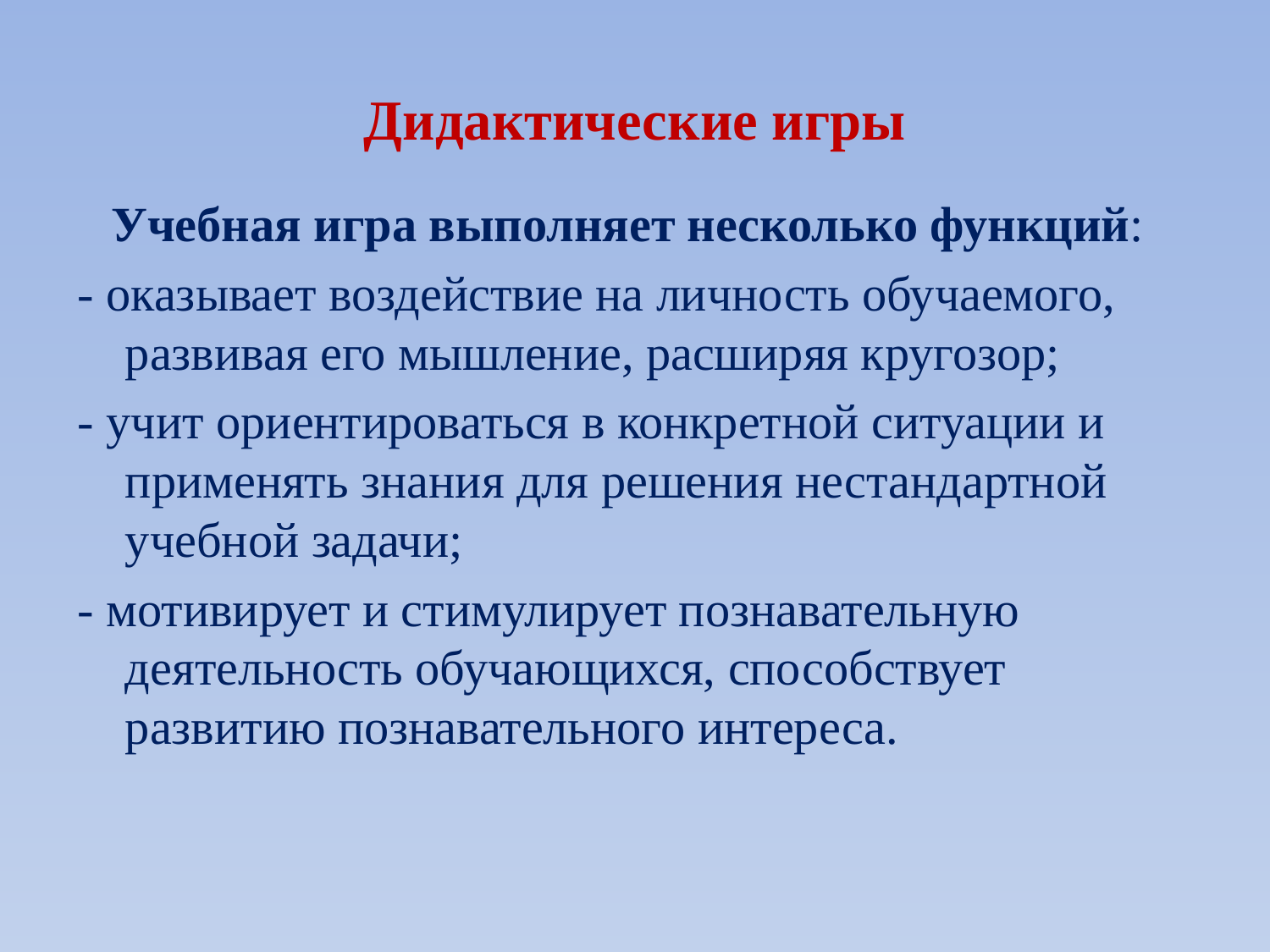

# Дидактические игры
   Учебная игра выполняет несколько функций:
- оказывает воздействие на личность обучаемого, развивая его мышление, расширяя кругозор;
- учит ориентироваться в конкретной ситуации и применять знания для решения нестандартной учебной задачи;
- мотивирует и стимулирует познавательную деятельность обучающихся, способствует развитию познавательного интереса.